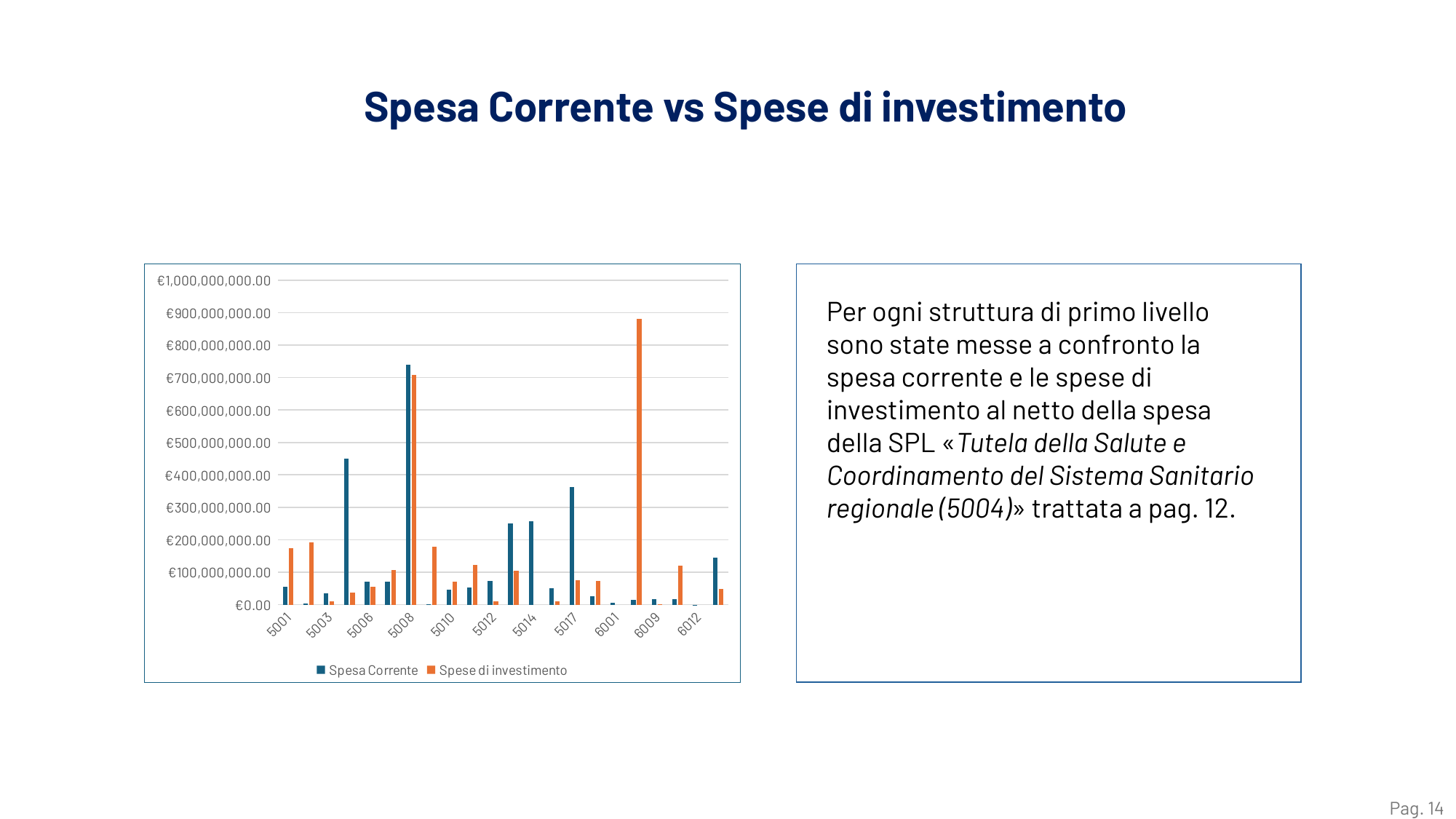

Spesa Corrente vs Spese di investimento

### Chart

| Category | Spesa Corrente | Spese di investimento |
|---|---|---|
| 5001 | 55377397.27 | 173340205.67 |
| 5002 | 4782135.49 | 192767629.02 |
| 5003 | 34130932.54 | 10574236.3 |
| 5005 | 450455531.76 | 38206603.44 |
| 5006 | 71080714.22 | 56428674.01 |
| 5007 | 70407592.36 | 107454536.92 |
| 5008 | 739243941.0 | 707102325.23 |
| 5009 | 2241060.07 | 178268713.42 |
| 5010 | 47048620.31 | 70122885.28 |
| 5011 | 53024668.18 | 122357183.87 |
| 5012 | 73951476.46 | 10683510.72 |
| 5013 | 249793680.25 | 105359367.48 |
| 5014 | 256396162.34 | None |
| 5015 | 51699765.68 | 9628734.67 |
| 5017 | 362050914.34 | 76086848.26 |
| 5018 | 25694038.37 | 72811819.11 |
| 6001 | 5287937.15 | None |
| 6006 | 15084202.54 | 881286900.86 |
| 6009 | 18383972.73 | 1319763.4 |
| 6011 | 17199385.06 | 120933654.75 |
| 6012 | 34688.04 | None |
| 7005 | 145759339.4 | 47825616.95 |
Per ogni struttura di primo livello sono state messe a confronto la spesa corrente e le spese di investimento al netto della spesa della SPL «Tutela della Salute e Coordinamento del Sistema Sanitario regionale (5004)» trattata a pag. 12.
Pag. 14